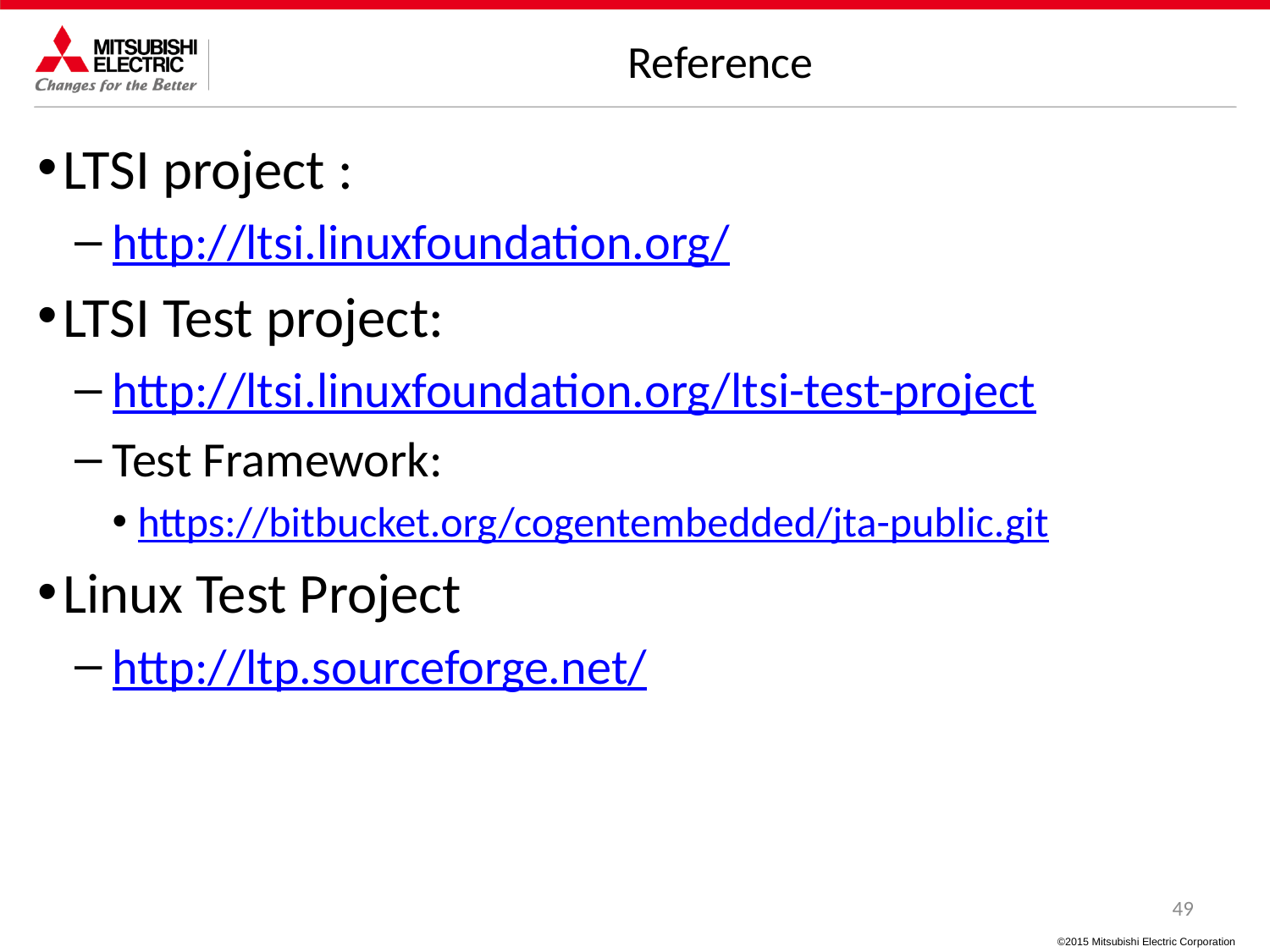

# Reference
LTSI project :
http://ltsi.linuxfoundation.org/
LTSI Test project:
http://ltsi.linuxfoundation.org/ltsi-test-project
Test Framework:
https://bitbucket.org/cogentembedded/jta-public.git
Linux Test Project
http://ltp.sourceforge.net/
49